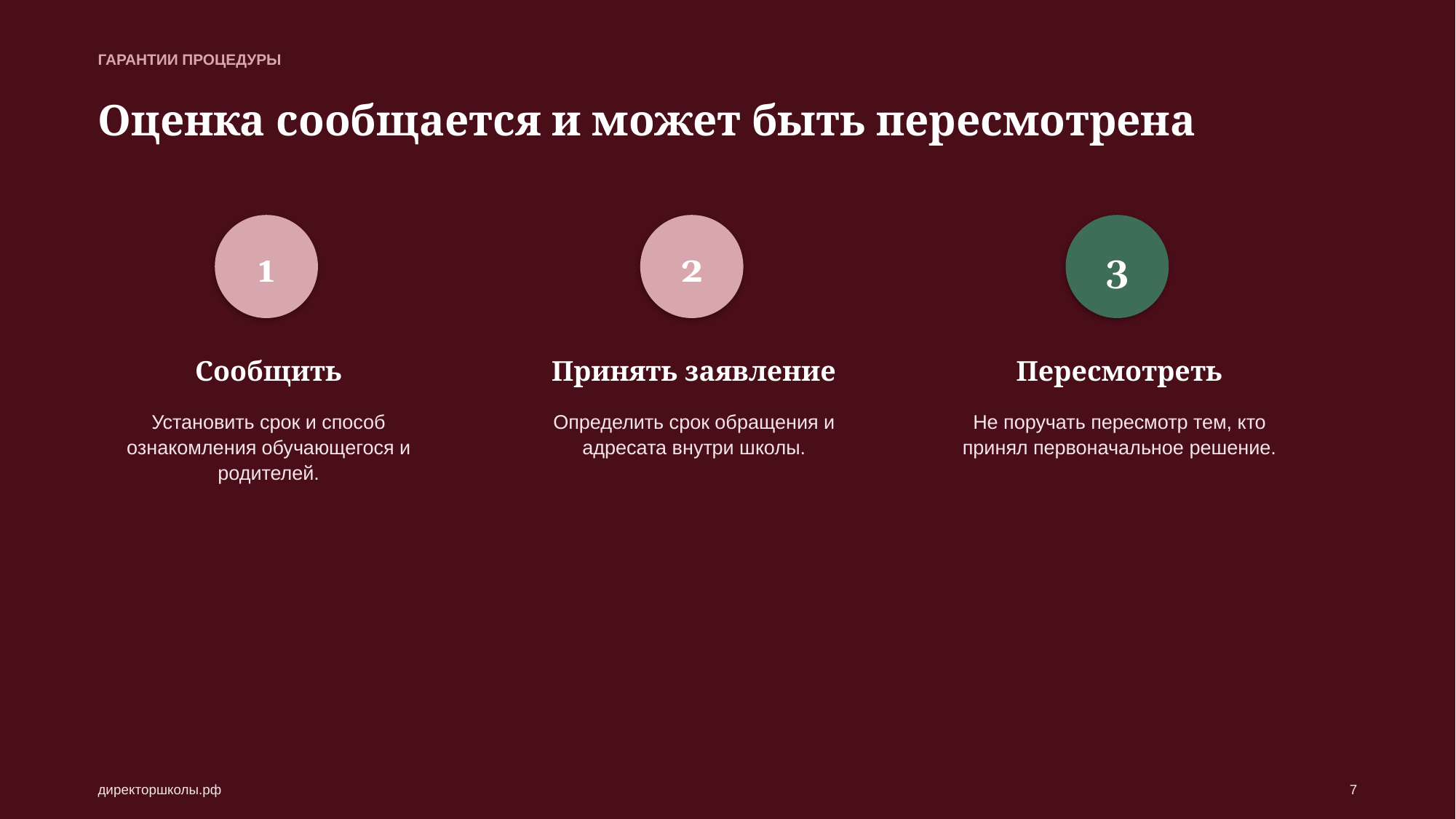

ГАРАНТИИ ПРОЦЕДУРЫ
Оценка сообщается и может быть пересмотрена

1
2
3
Сообщить
Принять заявление
Пересмотреть
Установить срок и способ ознакомления обучающегося и родителей.
Определить срок обращения и адресата внутри школы.
Не поручать пересмотр тем, кто принял первоначальное решение.
директоршколы.рф
7